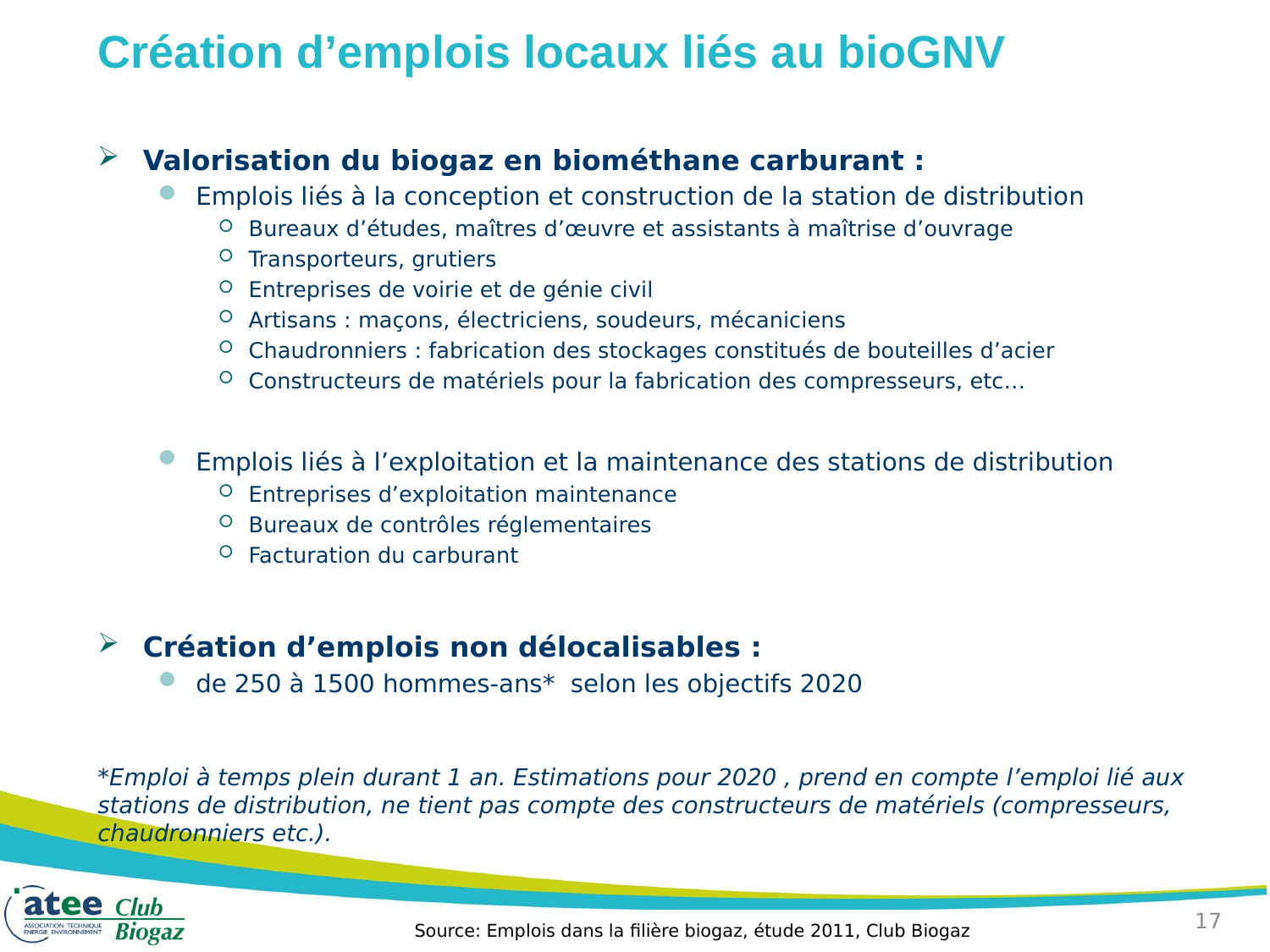

# Création d’emplois locaux liés au bioGNV
Valorisation du biogaz en biométhane carburant :
Emplois liés à la conception et construction de la station de distribution
Bureaux d’études, maîtres d’œuvre et assistants à maîtrise d’ouvrage
Transporteurs, grutiers
Entreprises de voirie et de génie civil
Artisans : maçons, électriciens, soudeurs, mécaniciens
Chaudronniers : fabrication des stockages constitués de bouteilles d’acier
Constructeurs de matériels pour la fabrication des compresseurs, etc…

Emplois liés à l’exploitation et la maintenance des stations de distribution
Entreprises d’exploitation maintenance
Bureaux de contrôles réglementaires
Facturation du carburant

Création d’emplois non délocalisables :
de 250 à 1500 hommes-ans*  selon les objectifs 2020

*Emploi à temps plein durant 1 an. Estimations pour 2020 , prend en compte l’emploi lié aux stations de distribution, ne tient pas compte des constructeurs de matériels (compresseurs, chaudronniers etc.).
Source: Emplois dans la filière biogaz, étude 2011, Club Biogaz